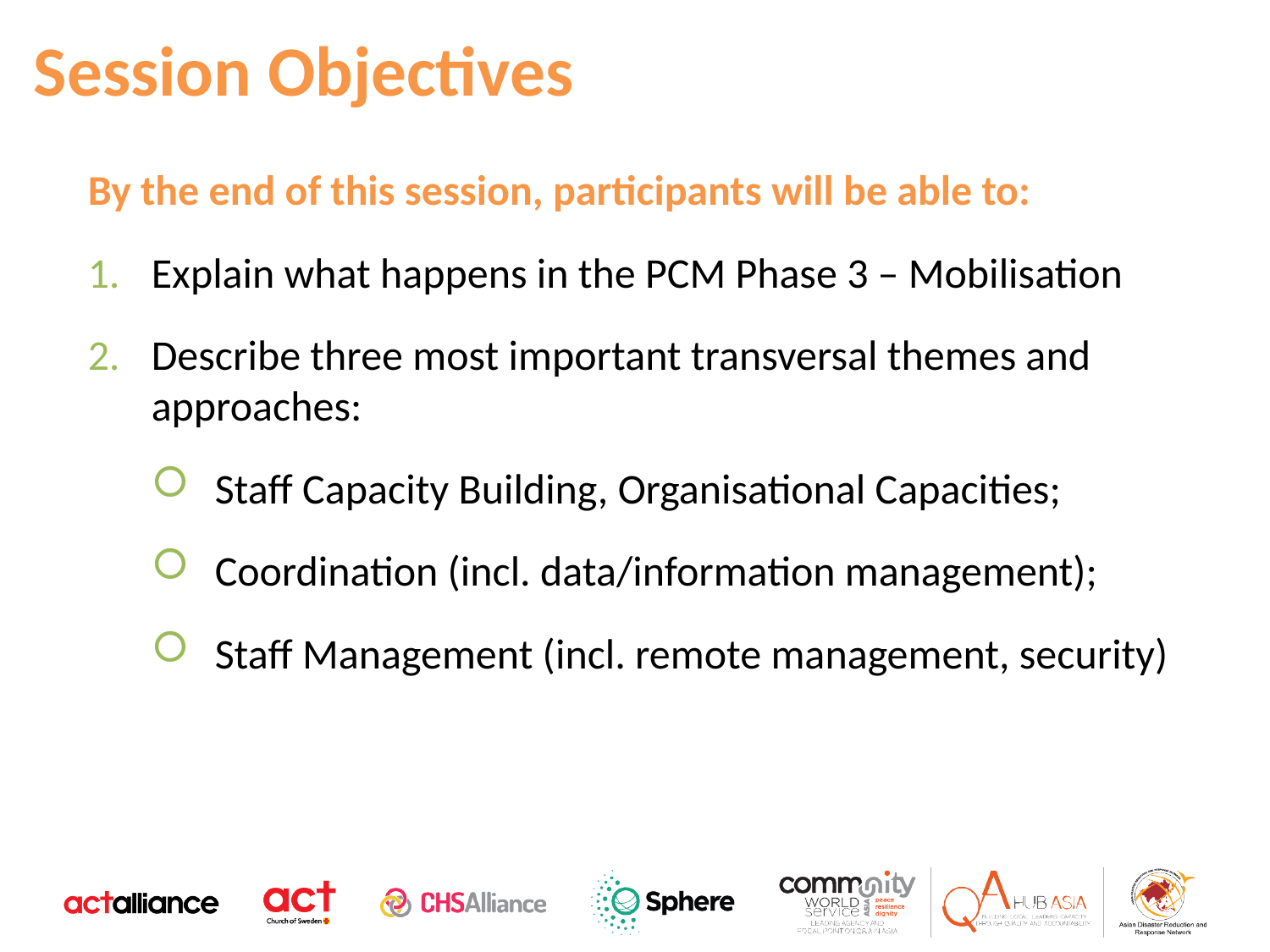

Session Objectives
By the end of this session, participants will be able to:
Explain what happens in the PCM Phase 3 – Mobilisation
Describe three most important transversal themes and approaches:
Staff Capacity Building, Organisational Capacities;
Coordination (incl. data/information management);
Staff Management (incl. remote management, security)